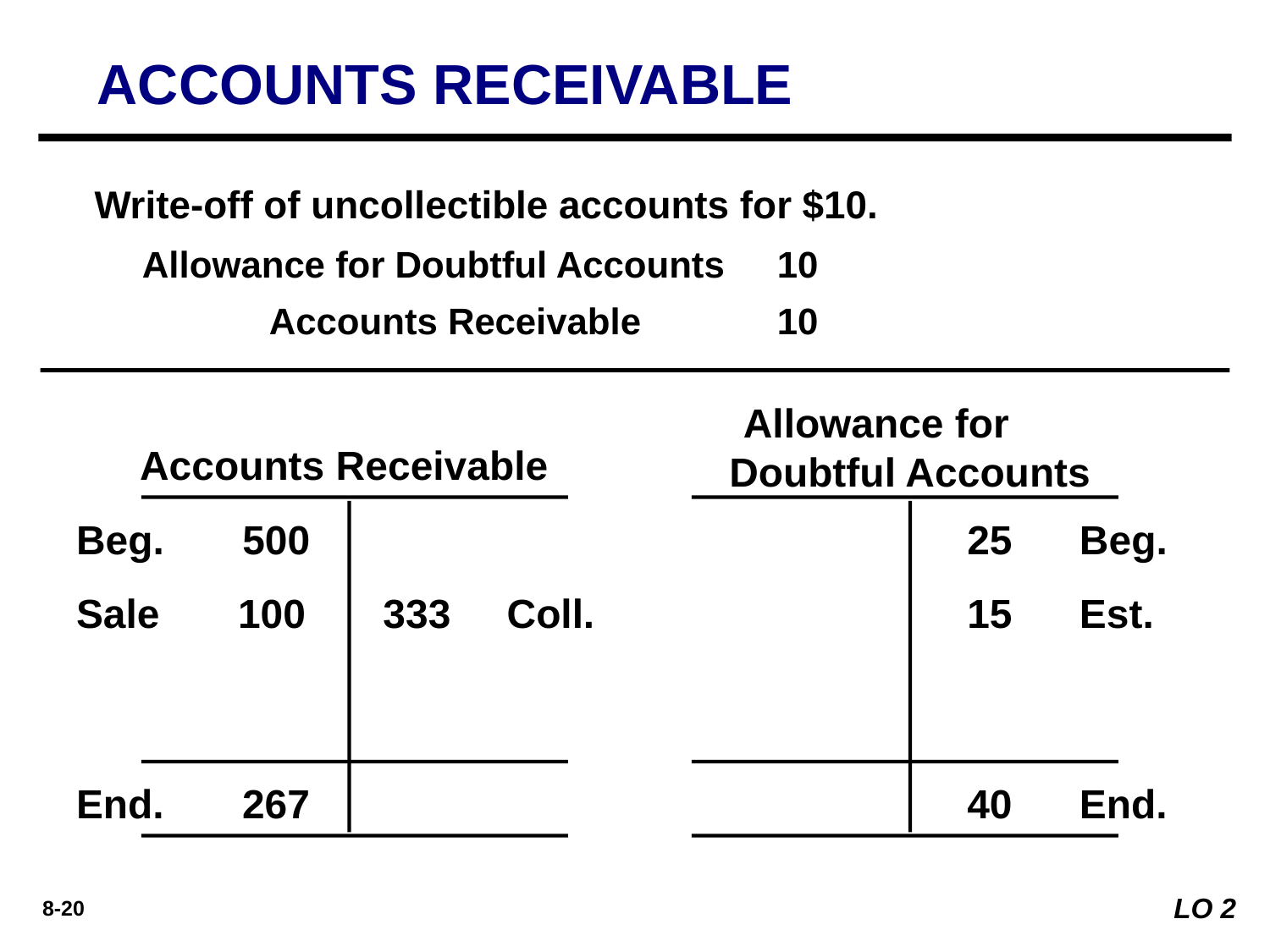

ACCOUNTS RECEIVABLE

Write-off of uncollectible accounts for $10.
	Allowance for Doubtful Accounts	10
		Accounts Receivable		10

Allowance for       Doubtful Accounts
Accounts Receivable

Beg.       500
   25      Beg.
Sale       100
333     Coll.
   15      Est.

End.       267
   40      End.

LO 2